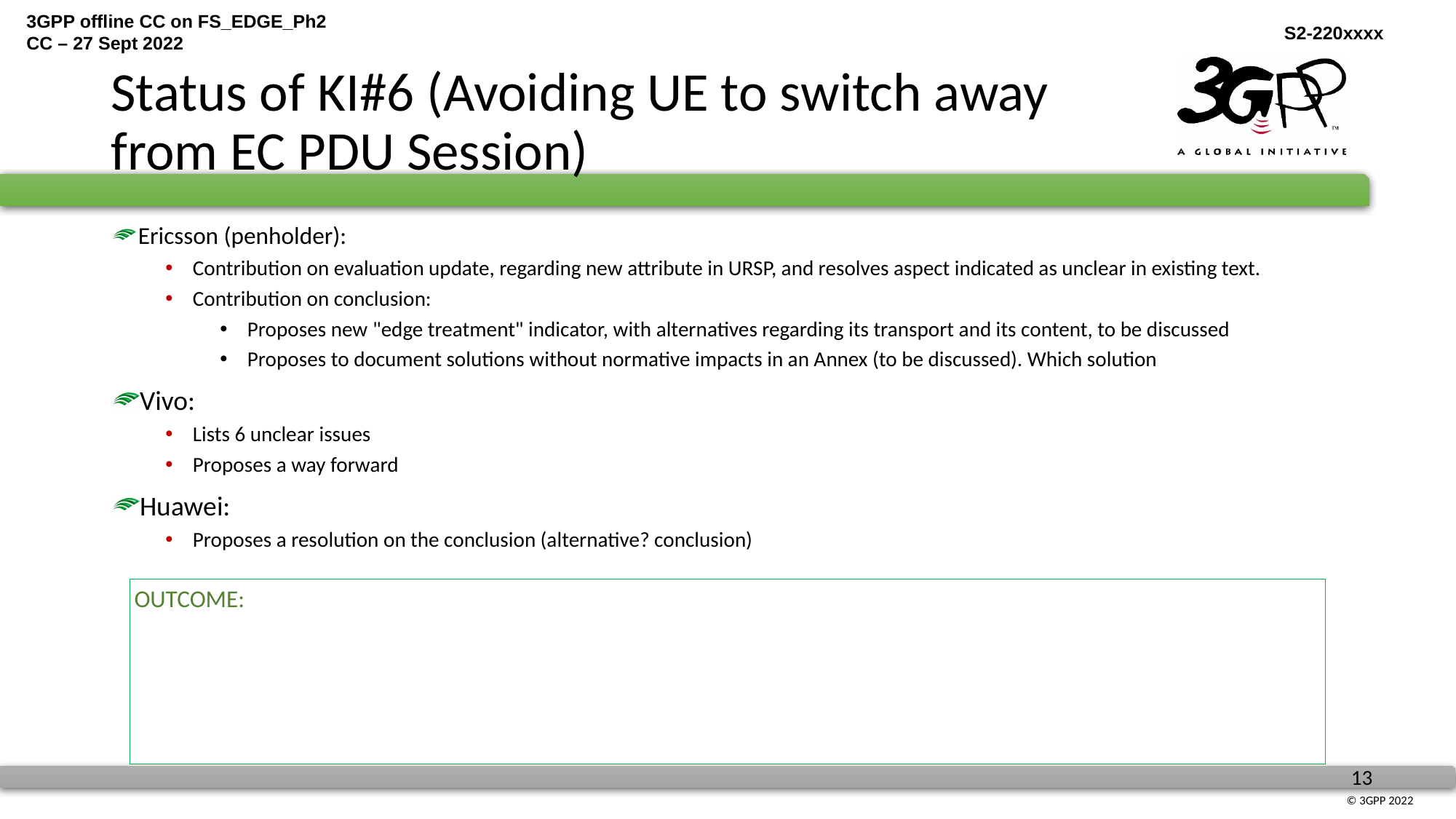

# Status of KI#6 (Avoiding UE to switch away from EC PDU Session)
Ericsson (penholder):
Contribution on evaluation update, regarding new attribute in URSP, and resolves aspect indicated as unclear in existing text.
Contribution on conclusion:
Proposes new "edge treatment" indicator, with alternatives regarding its transport and its content, to be discussed
Proposes to document solutions without normative impacts in an Annex (to be discussed). Which solution
Vivo:
Lists 6 unclear issues
Proposes a way forward
Huawei:
Proposes a resolution on the conclusion (alternative? conclusion)

OUTCOME: